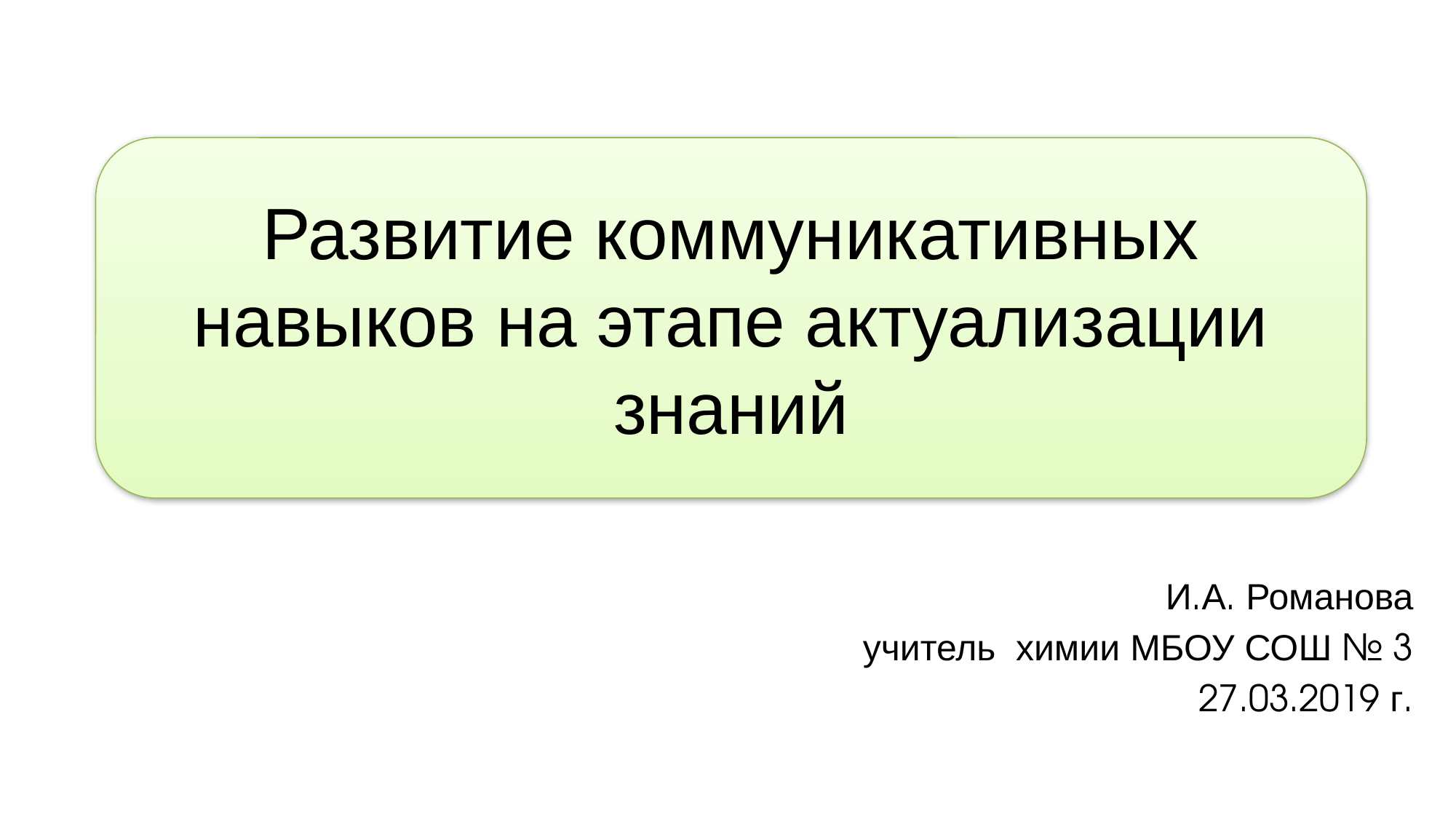

Развитие коммуникативных навыков на этапе актуализации знаний
#
И.А. Романова
учитель  химии МБОУ СОШ № 3
27.03.2019 г.